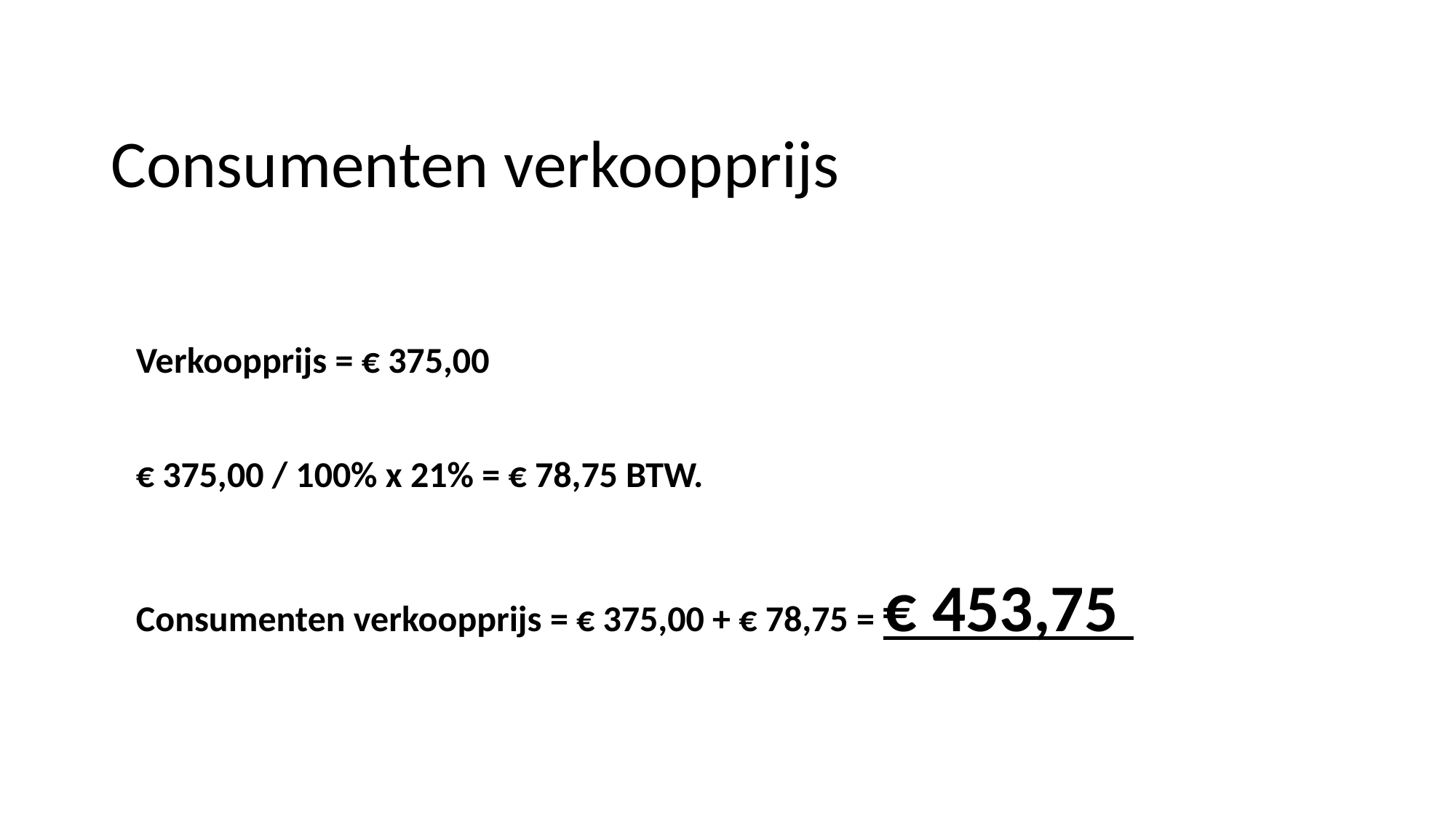

# Consumenten verkoopprijs
Verkoopprijs = € 375,00
€ 375,00 / 100% x 21% = € 78,75 BTW.
Consumenten verkoopprijs = € 375,00 + € 78,75 = € 453,75